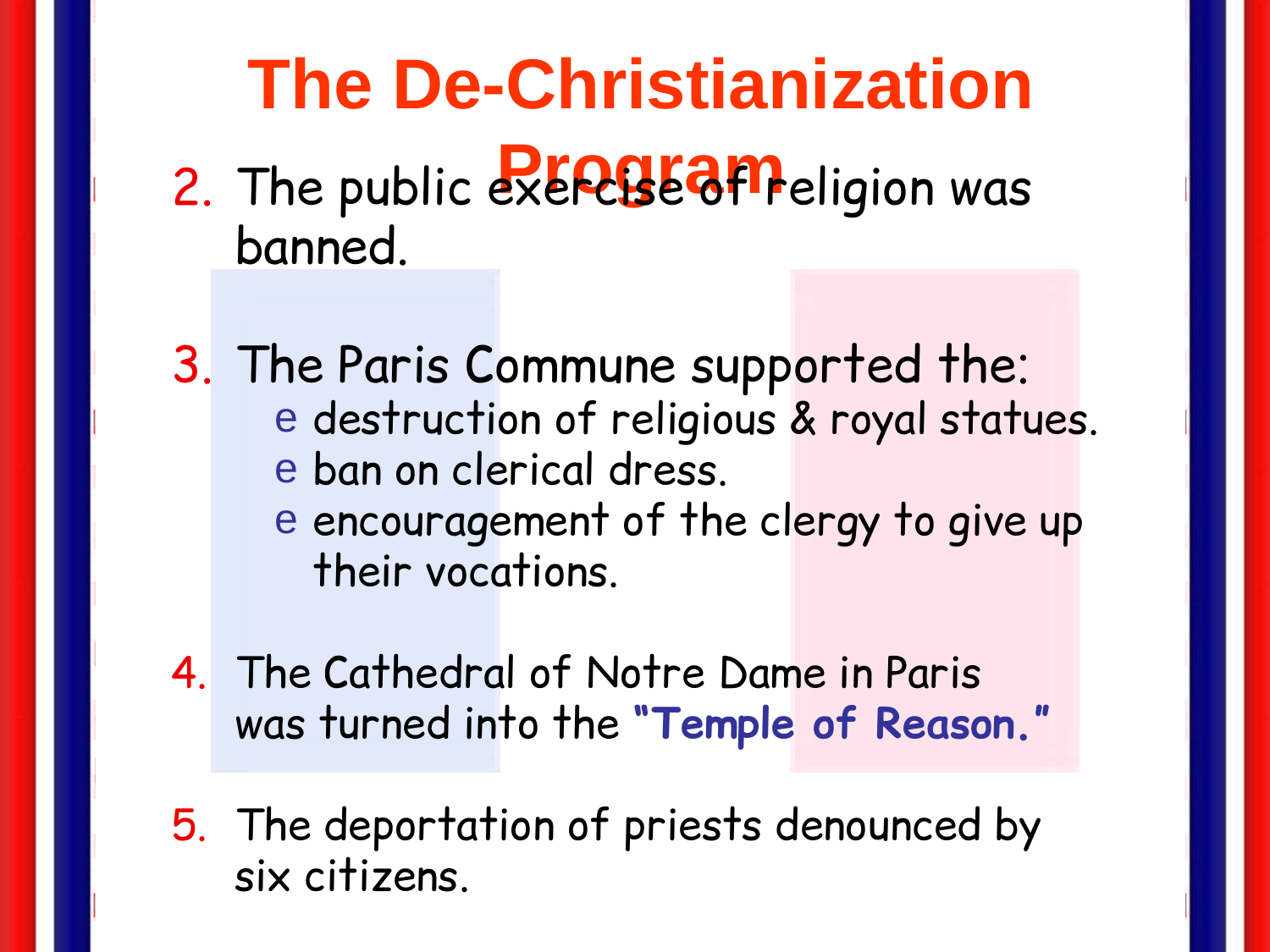

The De-Christianization Program
The public exercise of religion was
banned.
The Paris Commune supported the:
destruction of religious & royal statues.
ban on clerical dress.
encouragement of the clergy to give up their vocations.
The Cathedral of Notre Dame in Paris
was turned into the “Temple of Reason.”
The deportation of priests denounced by
six citizens.